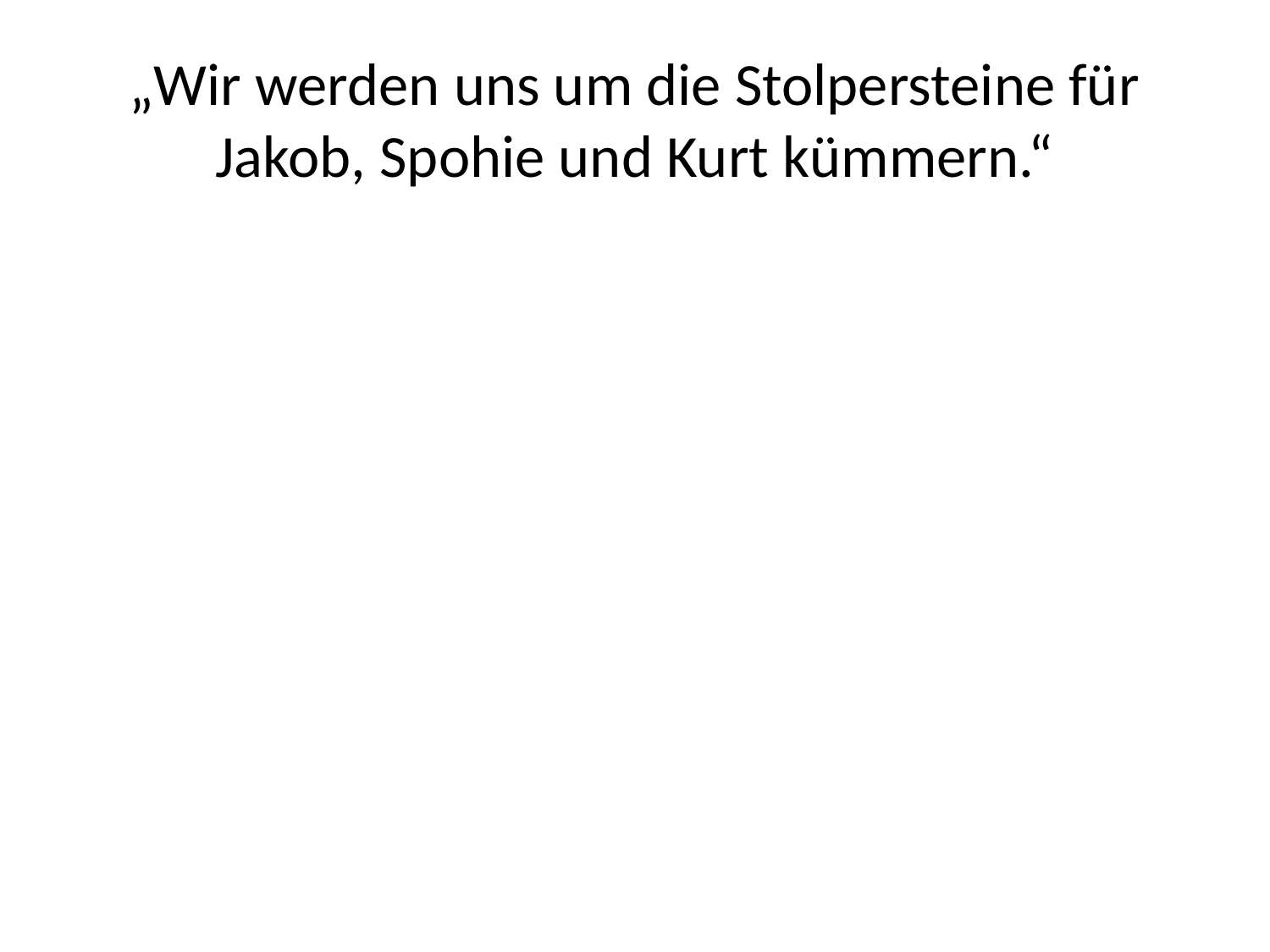

# „Wir werden uns um die Stolpersteine für Jakob, Spohie und Kurt kümmern.“